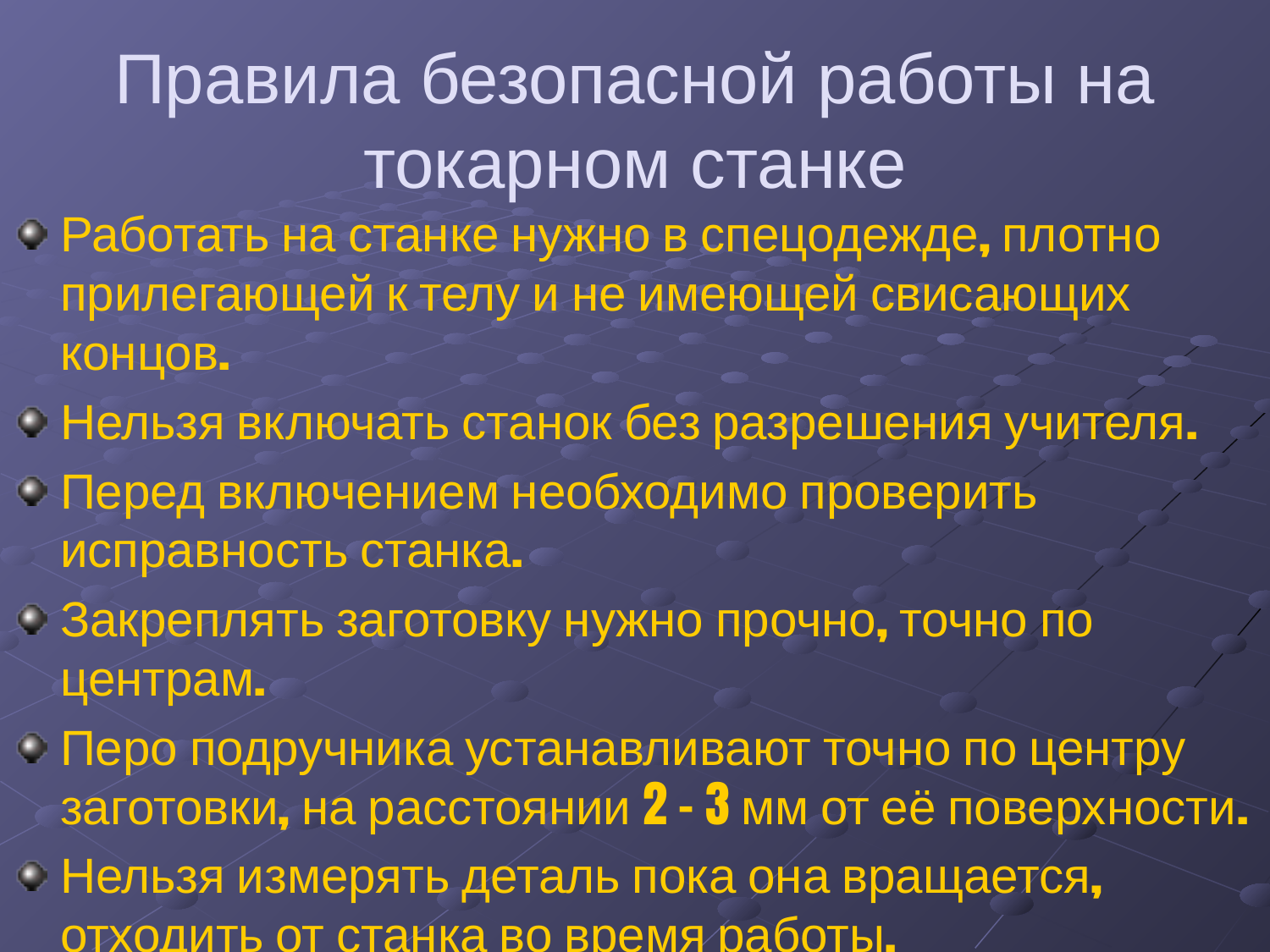

# Правила безопасной работы на токарном станке
Работать на станке нужно в спецодежде, плотно прилегающей к телу и не имеющей свисающих концов.
Нельзя включать станок без разрешения учителя.
Перед включением необходимо проверить исправность станка.
Закреплять заготовку нужно прочно, точно по центрам.
Перо подручника устанавливают точно по центру заготовки, на расстоянии 2 – 3 мм от её поверхности.
Нельзя измерять деталь пока она вращается, отходить от станка во время работы.